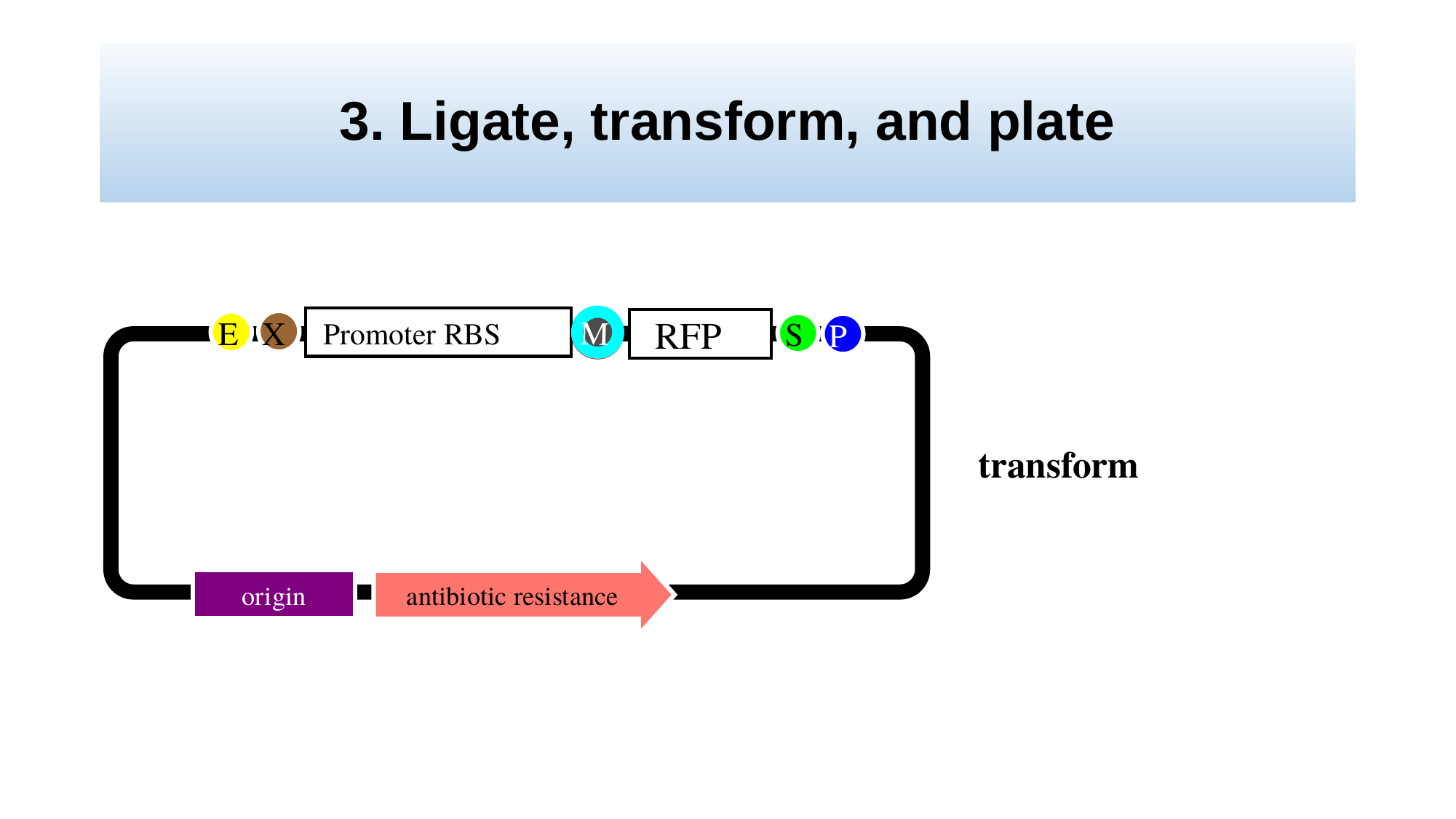

# 3. Ligate, transform, and plate

M

X

E

X

S
P

RFP

S

Promoter RBS

transform

origin
antibiotic resistance